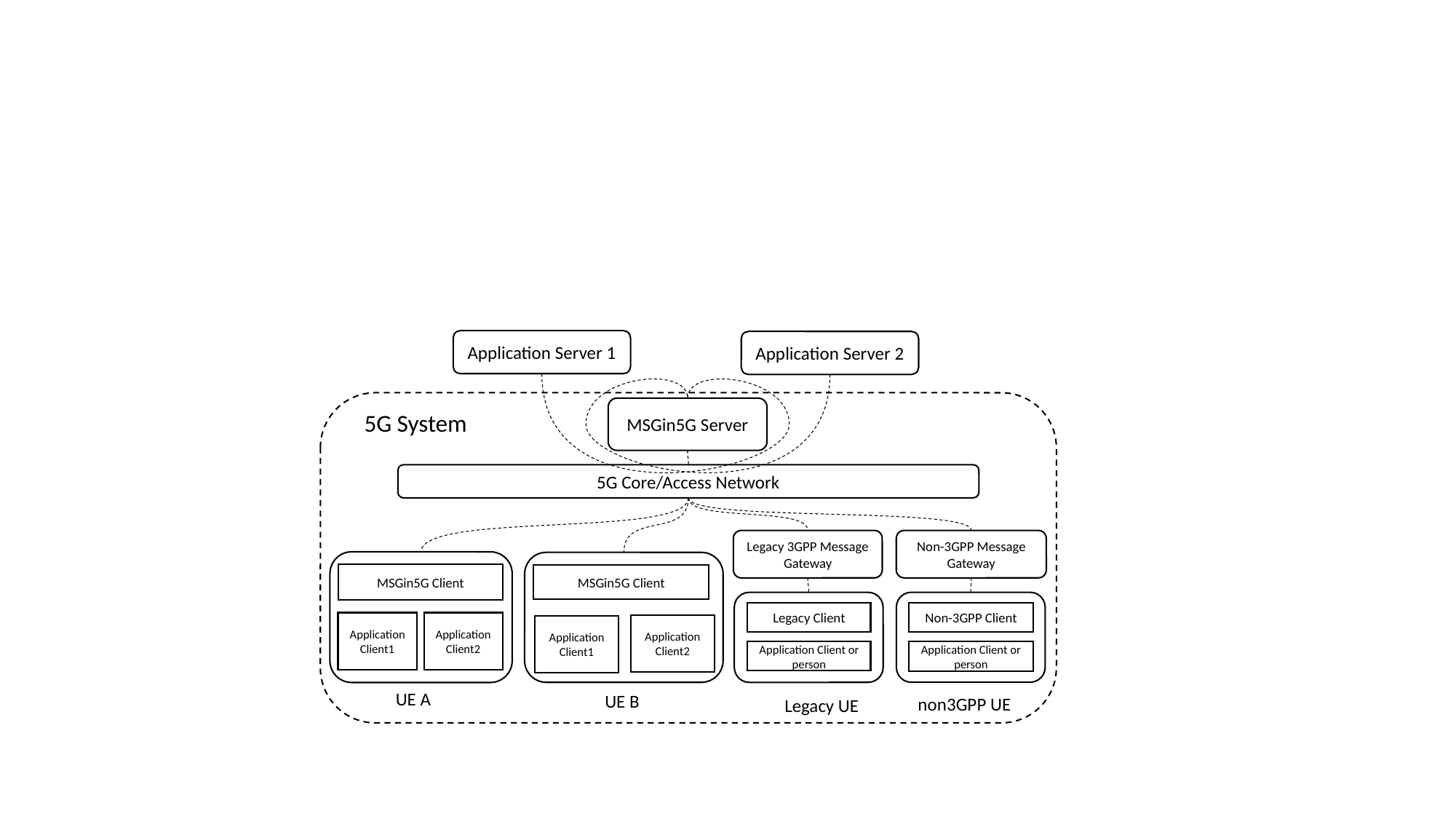

Application Server 1
Application Server 2

MSGin5G Server
5G System
5G Core/Access Network
Non-3GPP Message Gateway
Legacy 3GPP Message Gateway

MSGin5G Client
Application Client1
Application Client2
UE A

MSGin5G Client

Legacy Client
Non-3GPP Client
Application Client2
Application Client1
Application Client or person
Application Client or person
UE B
non3GPP UE
Legacy UE